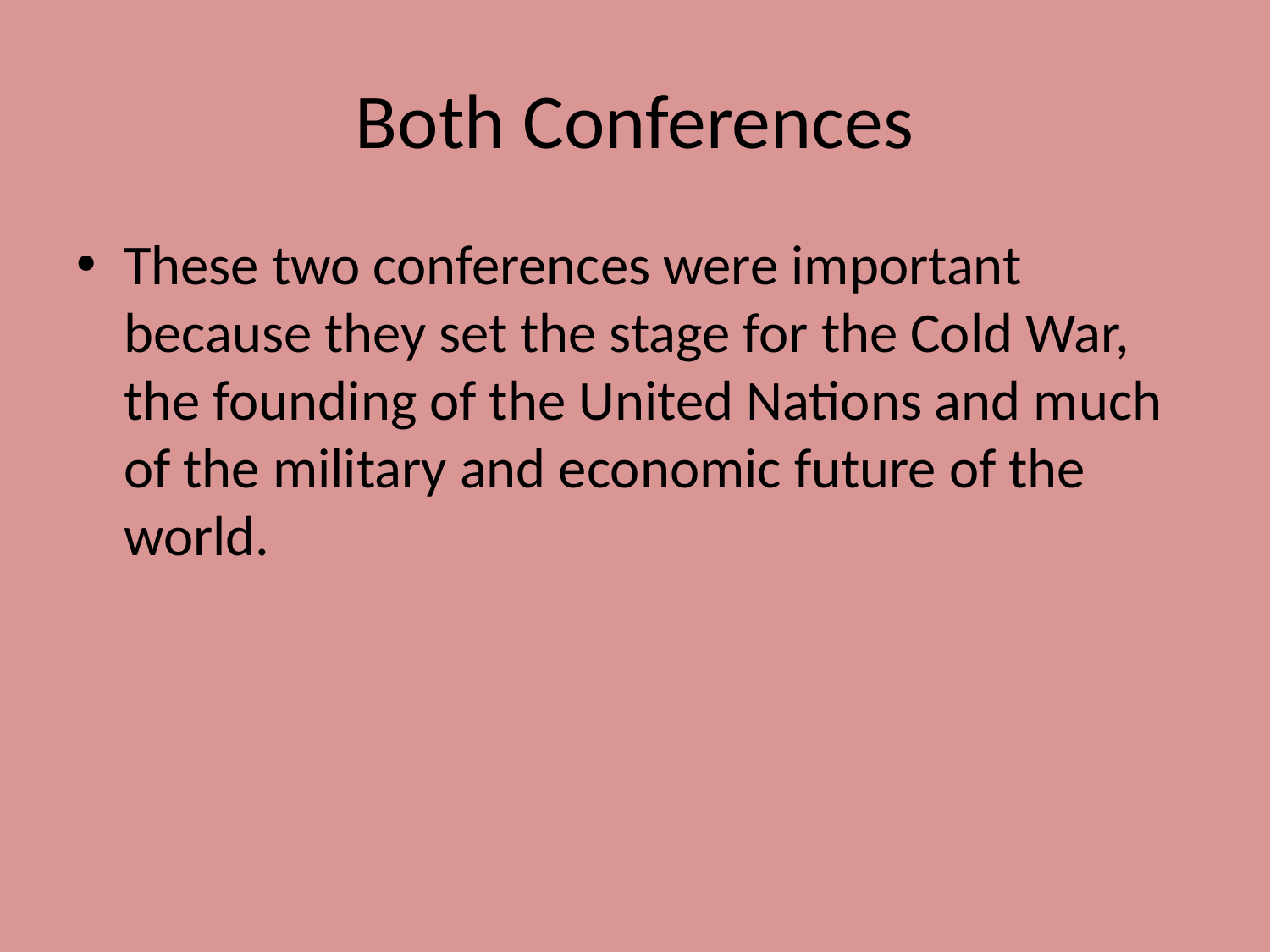

# Both Conferences
These two conferences were important because they set the stage for the Cold War, the founding of the United Nations and much of the military and economic future of the world.